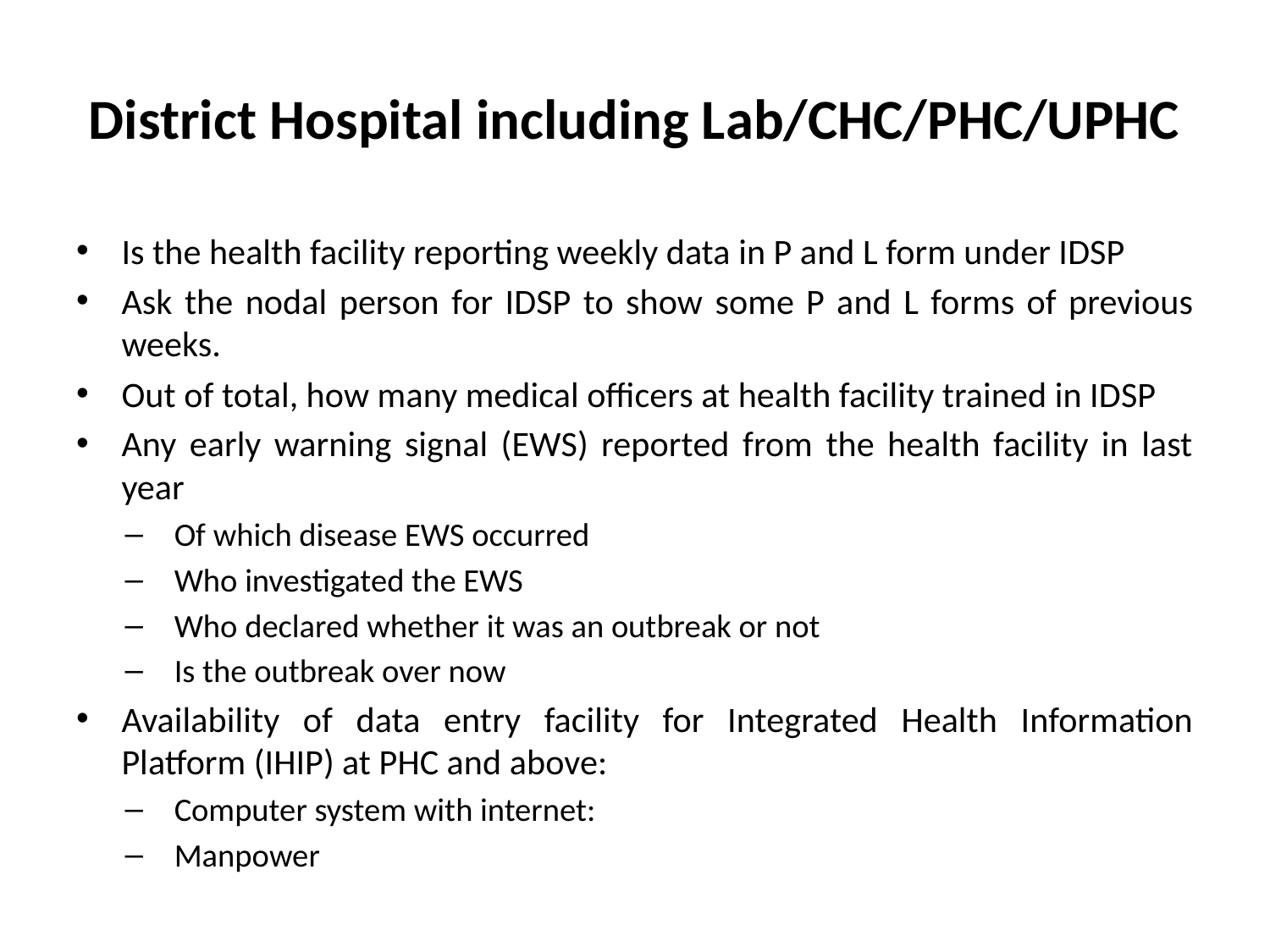

# District Hospital including Lab/CHC/PHC/UPHC
Is the health facility reporting weekly data in P and L form under IDSP
Ask the nodal person for IDSP to show some P and L forms of previous weeks.
Out of total, how many medical officers at health facility trained in IDSP
Any early warning signal (EWS) reported from the health facility in last year
Of which disease EWS occurred
Who investigated the EWS
Who declared whether it was an outbreak or not
Is the outbreak over now
Availability of data entry facility for Integrated Health Information Platform (IHIP) at PHC and above:
Computer system with internet:
Manpower